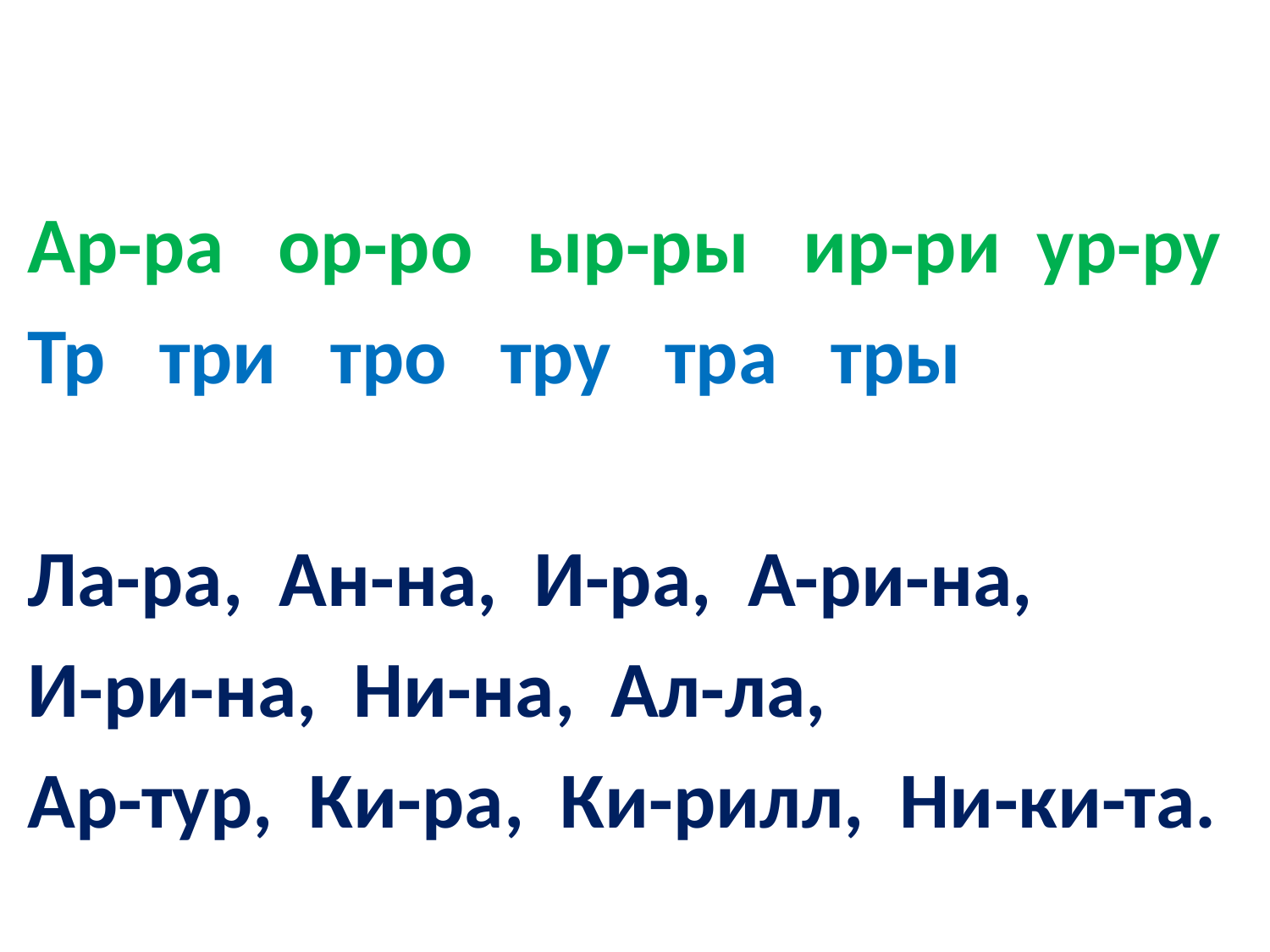

#

Ар-ра   ор-ро   ыр-ры   ир-ри  ур-ру
Тр   три   тро   тру   тра   тры

Ла-ра,  Ан-на,  И-ра,  А-ри-на,
И-ри-на,  Ни-на,  Ал-ла,
Ар-тур,  Ки-ра,  Ки-рилл,  Ни-ки-та.